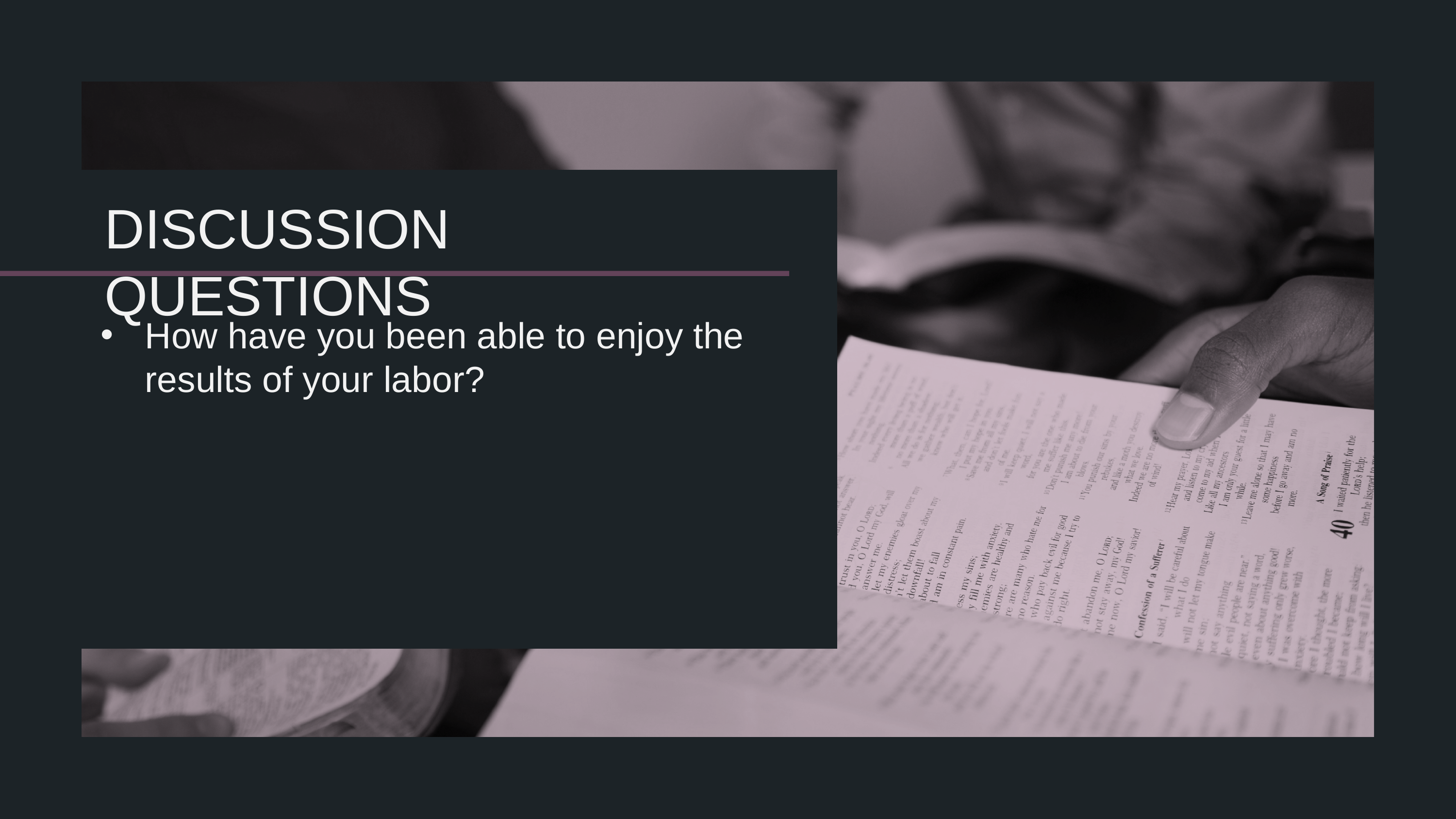

How have you been able to enjoy the results of your labor?